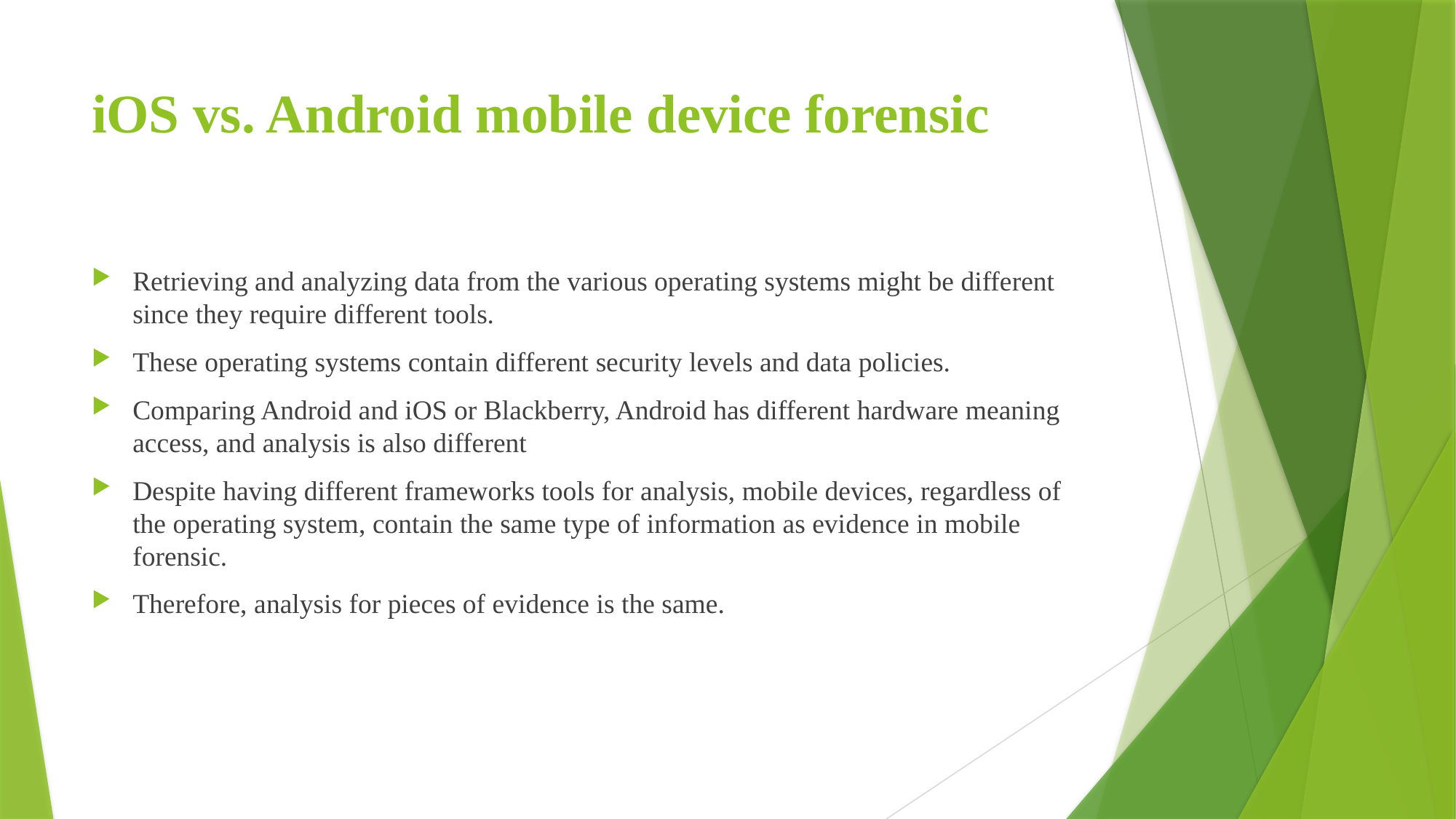

# iOS vs. Android mobile device forensic
Retrieving and analyzing data from the various operating systems might be different since they require different tools.
These operating systems contain different security levels and data policies.
Comparing Android and iOS or Blackberry, Android has different hardware meaning access, and analysis is also different
Despite having different frameworks tools for analysis, mobile devices, regardless of the operating system, contain the same type of information as evidence in mobile forensic.
Therefore, analysis for pieces of evidence is the same.